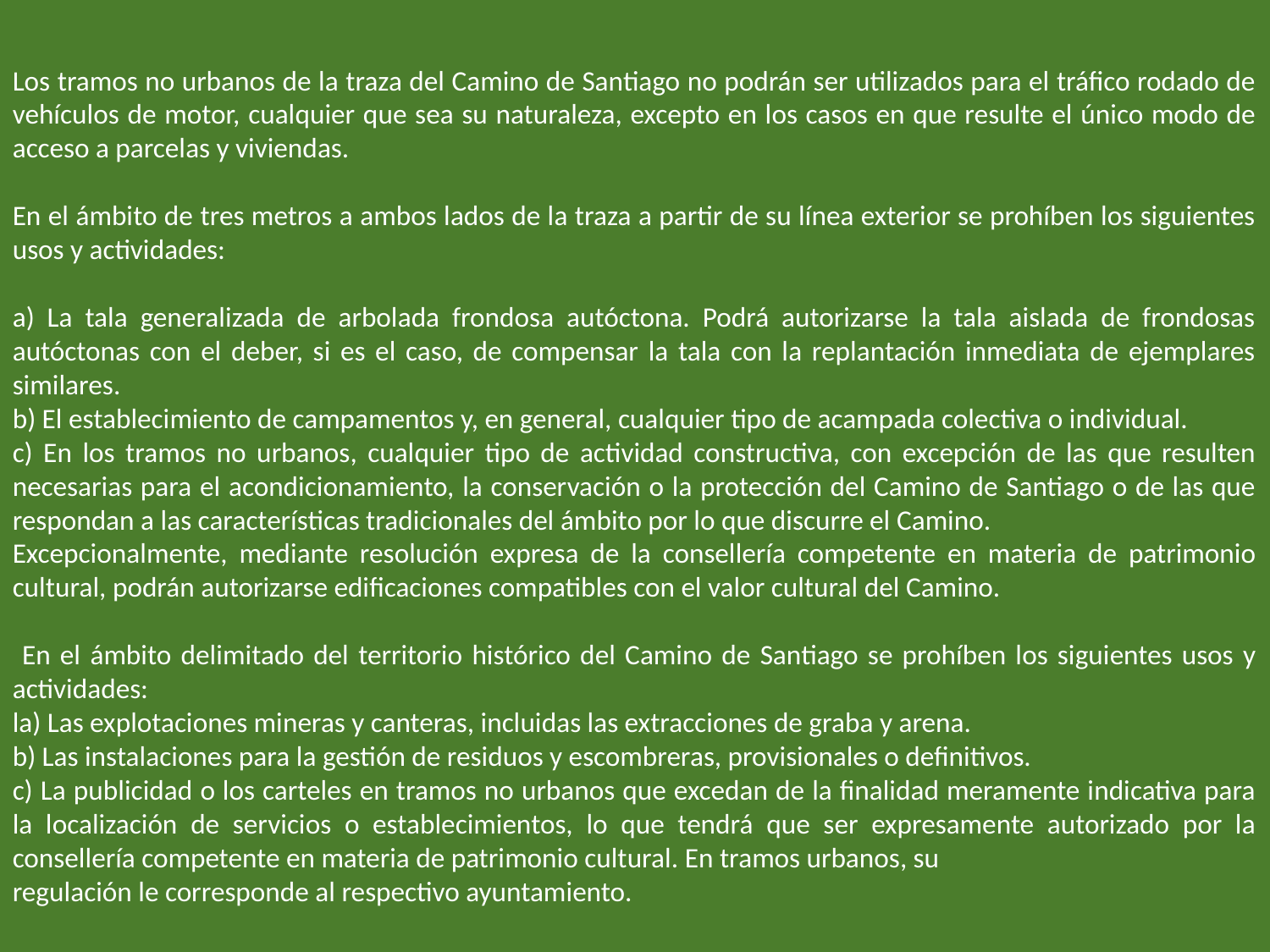

Los tramos no urbanos de la traza del Camino de Santiago no podrán ser utilizados para el tráfico rodado de vehículos de motor, cualquier que sea su naturaleza, excepto en los casos en que resulte el único modo de acceso a parcelas y viviendas.

En el ámbito de tres metros a ambos lados de la traza a partir de su línea exterior se prohíben los siguientes usos y actividades:

a) La tala generalizada de arbolada frondosa autóctona. Podrá autorizarse la tala aislada de frondosas autóctonas con el deber, si es el caso, de compensar la tala con la replantación inmediata de ejemplares similares.
b) El establecimiento de campamentos y, en general, cualquier tipo de acampada colectiva o individual.
c) En los tramos no urbanos, cualquier tipo de actividad constructiva, con excepción de las que resulten necesarias para el acondicionamiento, la conservación o la protección del Camino de Santiago o de las que respondan a las características tradicionales del ámbito por lo que discurre el Camino.
Excepcionalmente, mediante resolución expresa de la consellería competente en materia de patrimonio cultural, podrán autorizarse edificaciones compatibles con el valor cultural del Camino.

 En el ámbito delimitado del territorio histórico del Camino de Santiago se prohíben los siguientes usos y actividades:
la) Las explotaciones mineras y canteras, incluidas las extracciones de graba y arena.
b) Las instalaciones para la gestión de residuos y escombreras, provisionales o definitivos.
c) La publicidad o los carteles en tramos no urbanos que excedan de la finalidad meramente indicativa para la localización de servicios o establecimientos, lo que tendrá que ser expresamente autorizado por la consellería competente en materia de patrimonio cultural. En tramos urbanos, su
regulación le corresponde al respectivo ayuntamiento.